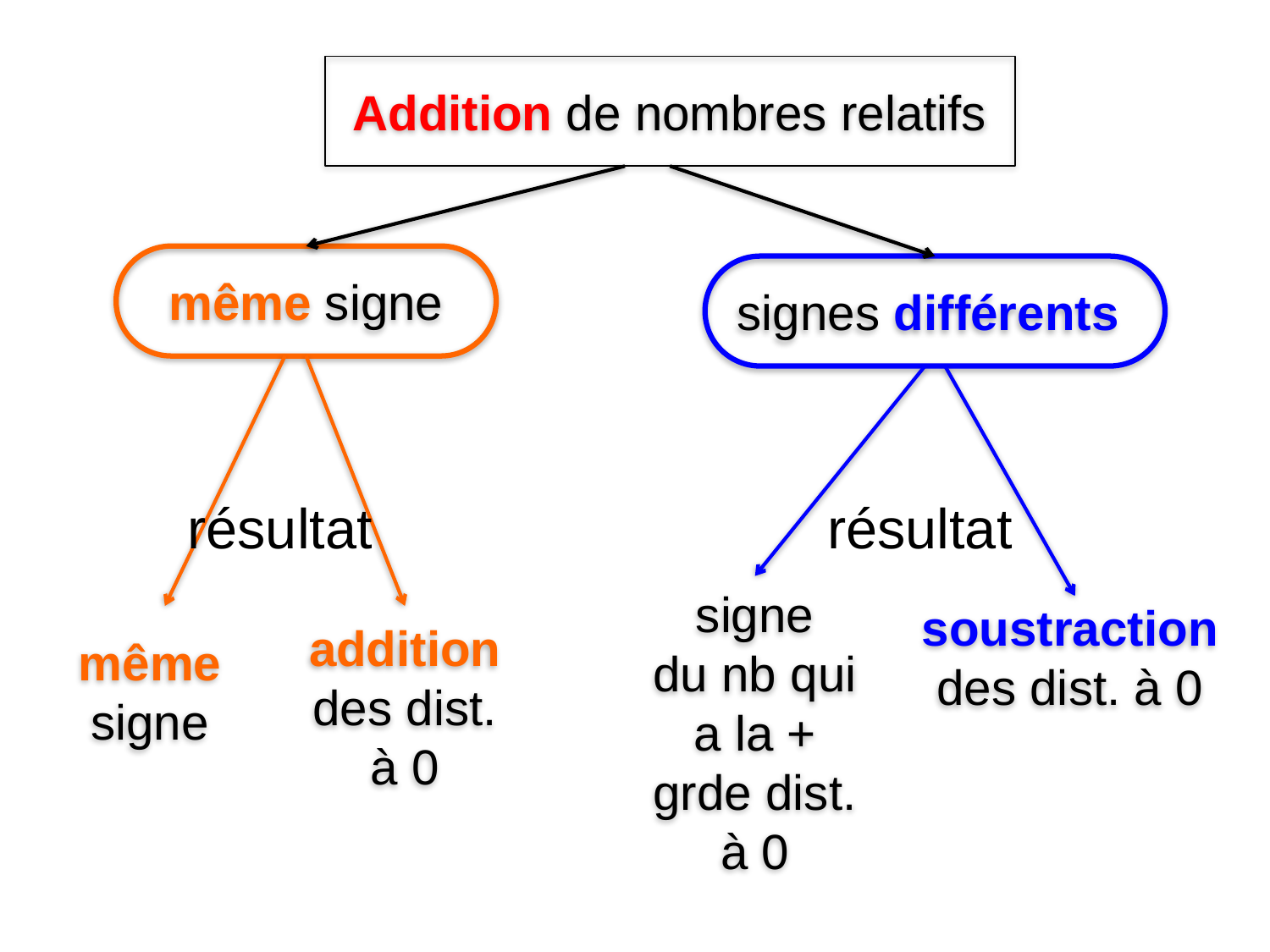

Addition de nombres relatifs
même signe
signes différents
résultat
résultat
soustraction des dist. à 0
signe
du nb qui a la + grde dist. à 0
addition des dist. à 0
même signe